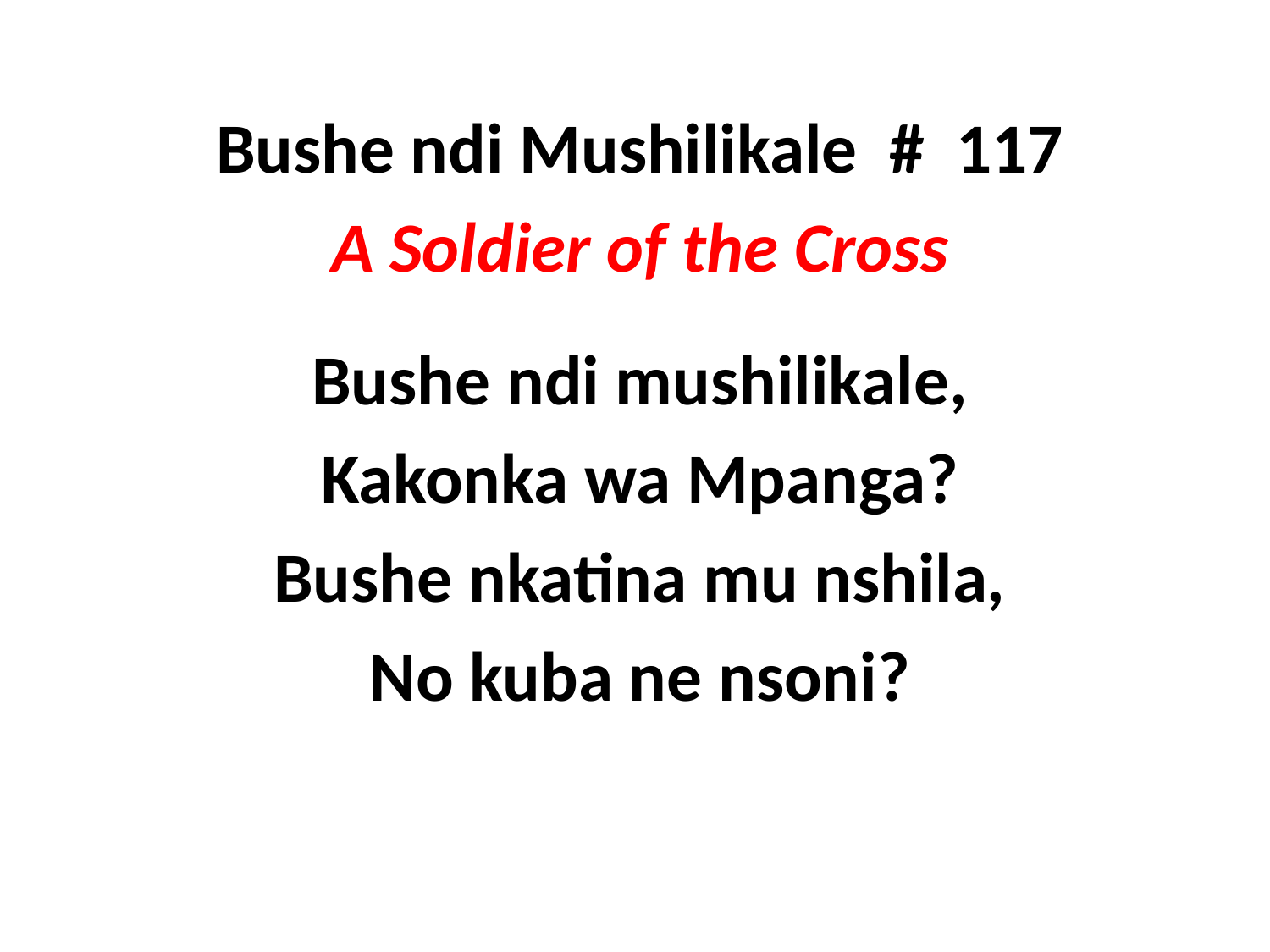

Bushe ndi Mushilikale  #  117
A Soldier of the Cross

Bushe ndi mushilikale,
Kakonka wa Mpanga?
Bushe nkatina mu nshila,
No kuba ne nsoni?